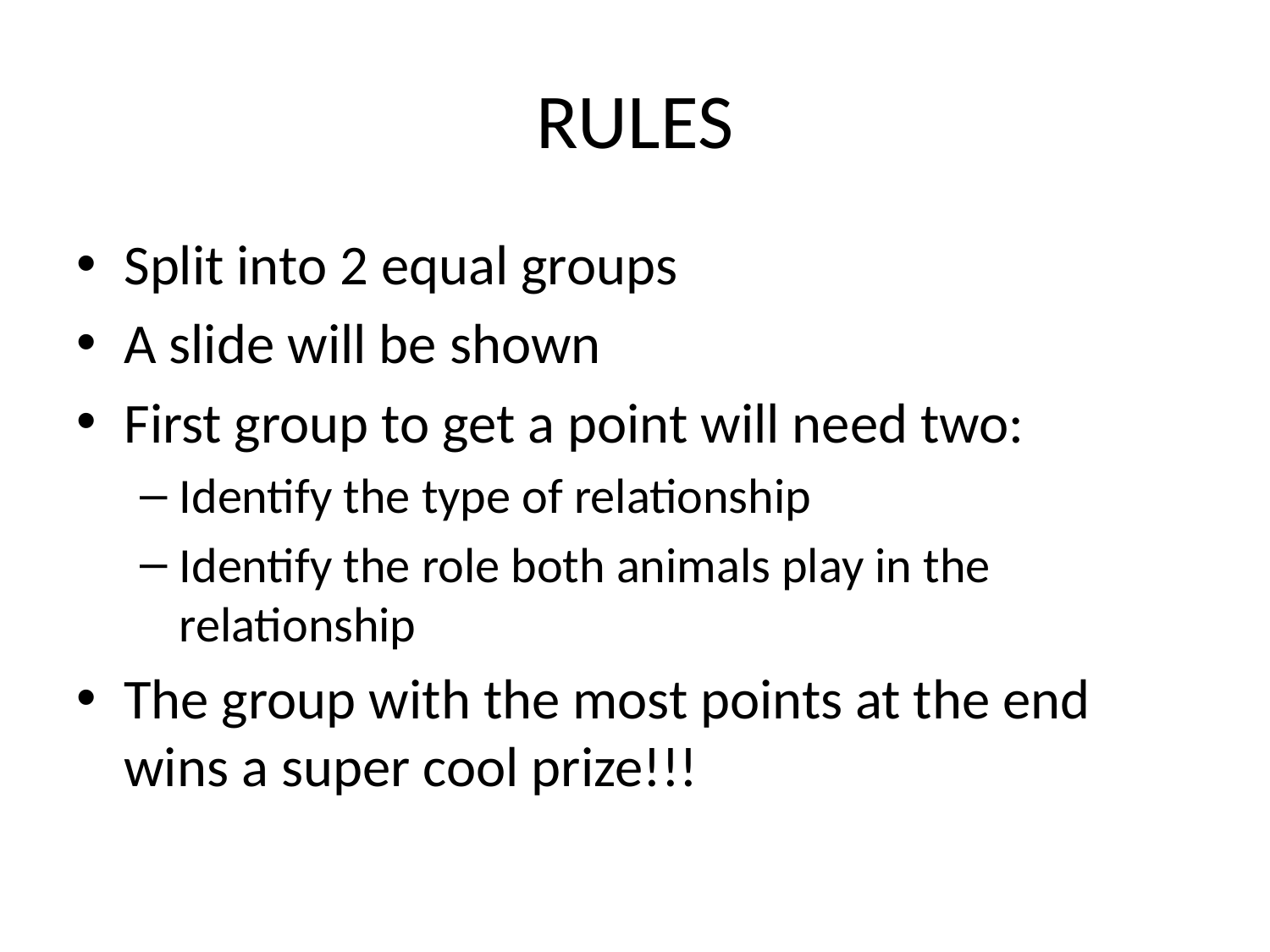

# RULES
Split into 2 equal groups
A slide will be shown
First group to get a point will need two:
Identify the type of relationship
Identify the role both animals play in the relationship
The group with the most points at the end wins a super cool prize!!!